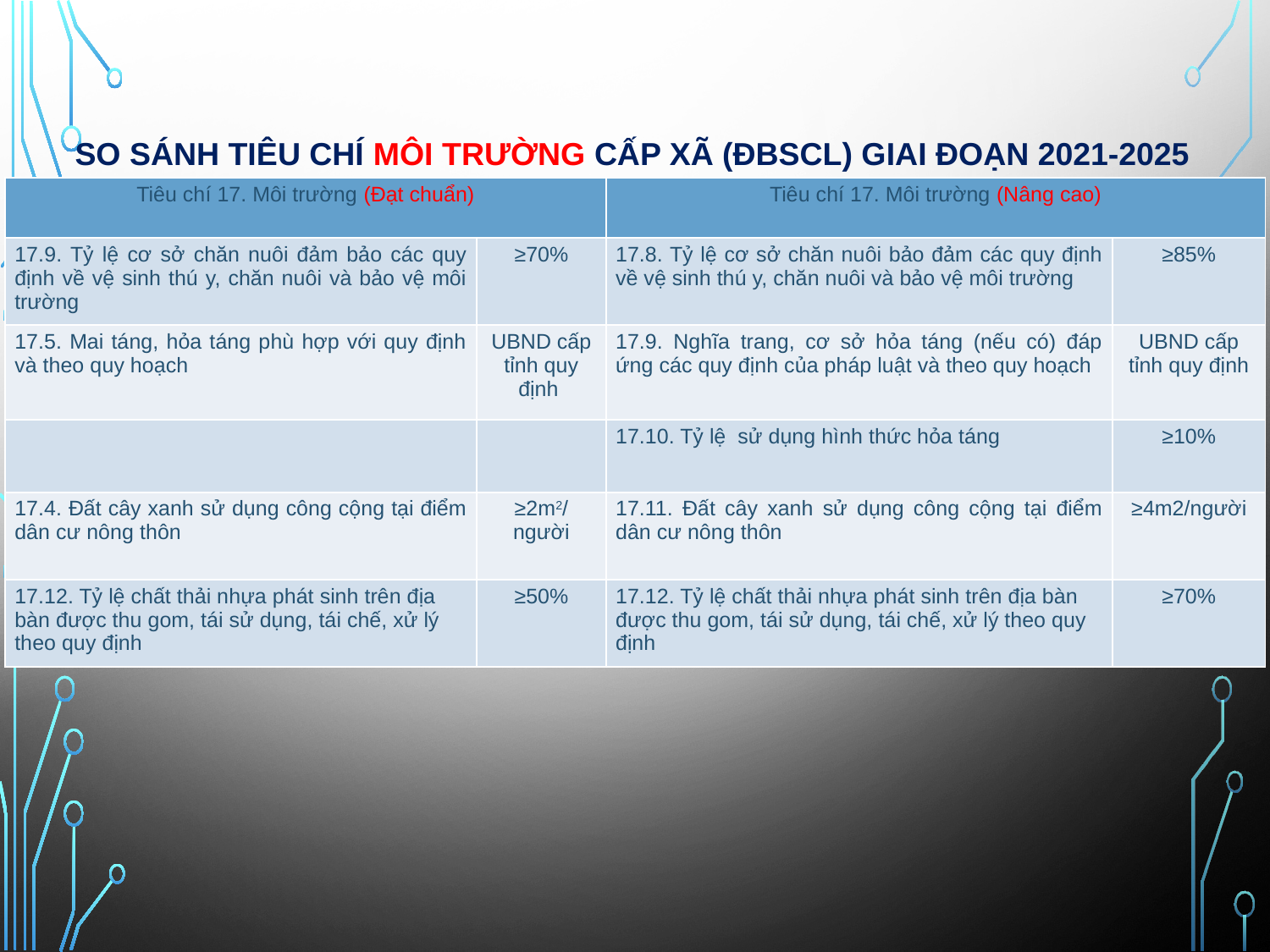

SO SÁNH Tiêu chí môi trường cấp xã (ĐBSCL) giai đoạn 2021-2025
| Tiêu chí 17. Môi trường (Đạt chuẩn) |  | Tiêu chí 17. Môi trường (Nâng cao) |  |
| --- | --- | --- | --- |
| 17.9. Tỷ lệ cơ sở chăn nuôi đảm bảo các quy định về vệ sinh thú y, chăn nuôi và bảo vệ môi trường | ≥70% | 17.8. Tỷ lệ cơ sở chăn nuôi bảo đảm các quy định về vệ sinh thú y, chăn nuôi và bảo vệ môi trường | ≥85% |
| 17.5. Mai táng, hỏa táng phù hợp với quy định và theo quy hoạch | UBND cấp tỉnh quy định | 17.9. Nghĩa trang, cơ sở hỏa táng (nếu có) đáp ứng các quy định của pháp luật và theo quy hoạch | UBND cấp tỉnh quy định |
|  |  | 17.10. Tỷ lệ sử dụng hình thức hỏa táng | ≥10% |
| 17.4. Đất cây xanh sử dụng công cộng tại điểm dân cư nông thôn | ≥2m2/ người | 17.11. Đất cây xanh sử dụng công cộng tại điểm dân cư nông thôn | ≥4m2/người |
| 17.12. Tỷ lệ chất thải nhựa phát sinh trên địa bàn được thu gom, tái sử dụng, tái chế, xử lý theo quy định | ≥50% | 17.12. Tỷ lệ chất thải nhựa phát sinh trên địa bàn được thu gom, tái sử dụng, tái chế, xử lý theo quy định | ≥70% |